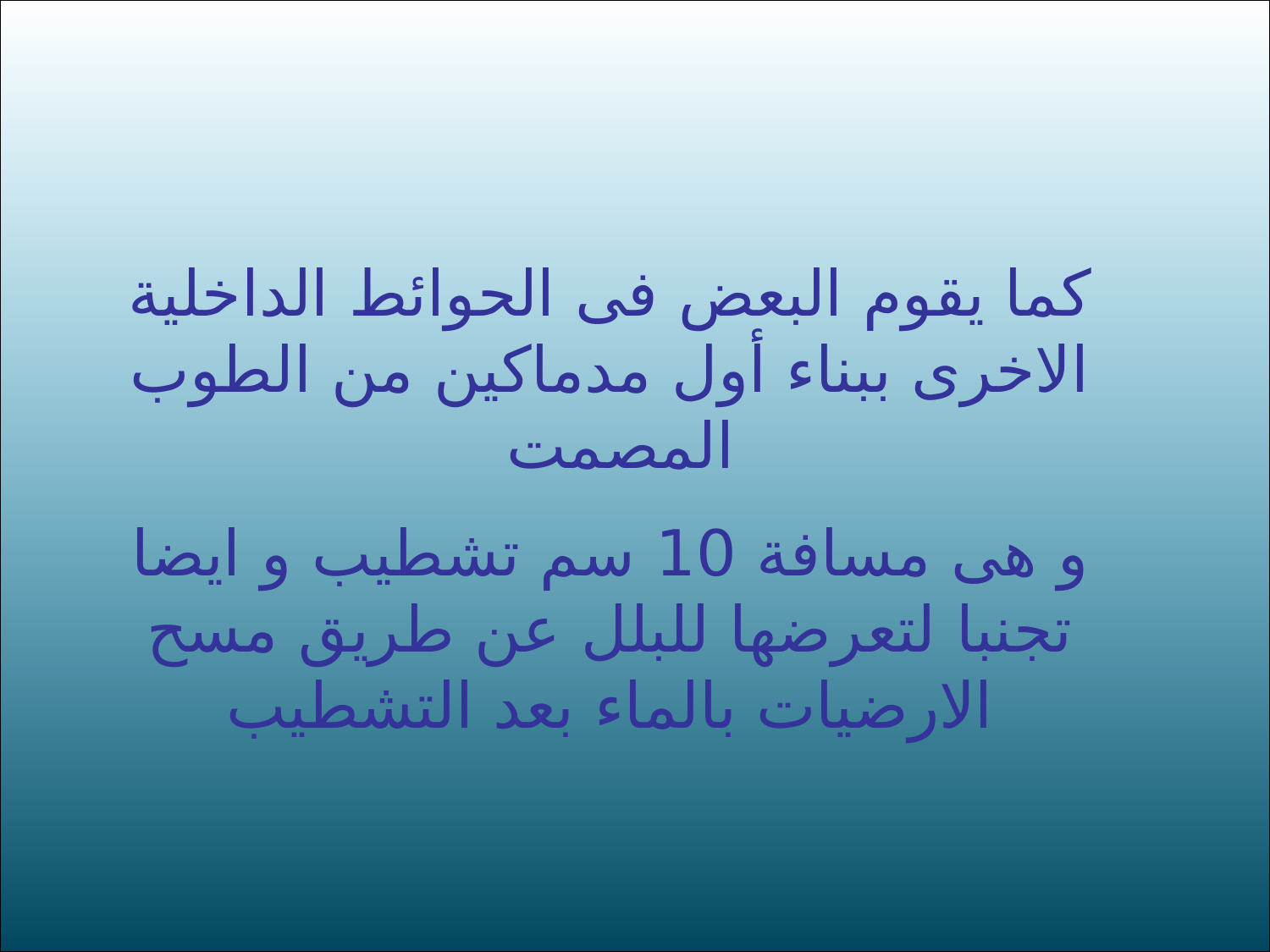

كما يقوم البعض فى الحوائط الداخلية الاخرى ببناء أول مدماكين من الطوب المصمت
و هى مسافة 10 سم تشطيب و ايضا تجنبا لتعرضها للبلل عن طريق مسح الارضيات بالماء بعد التشطيب